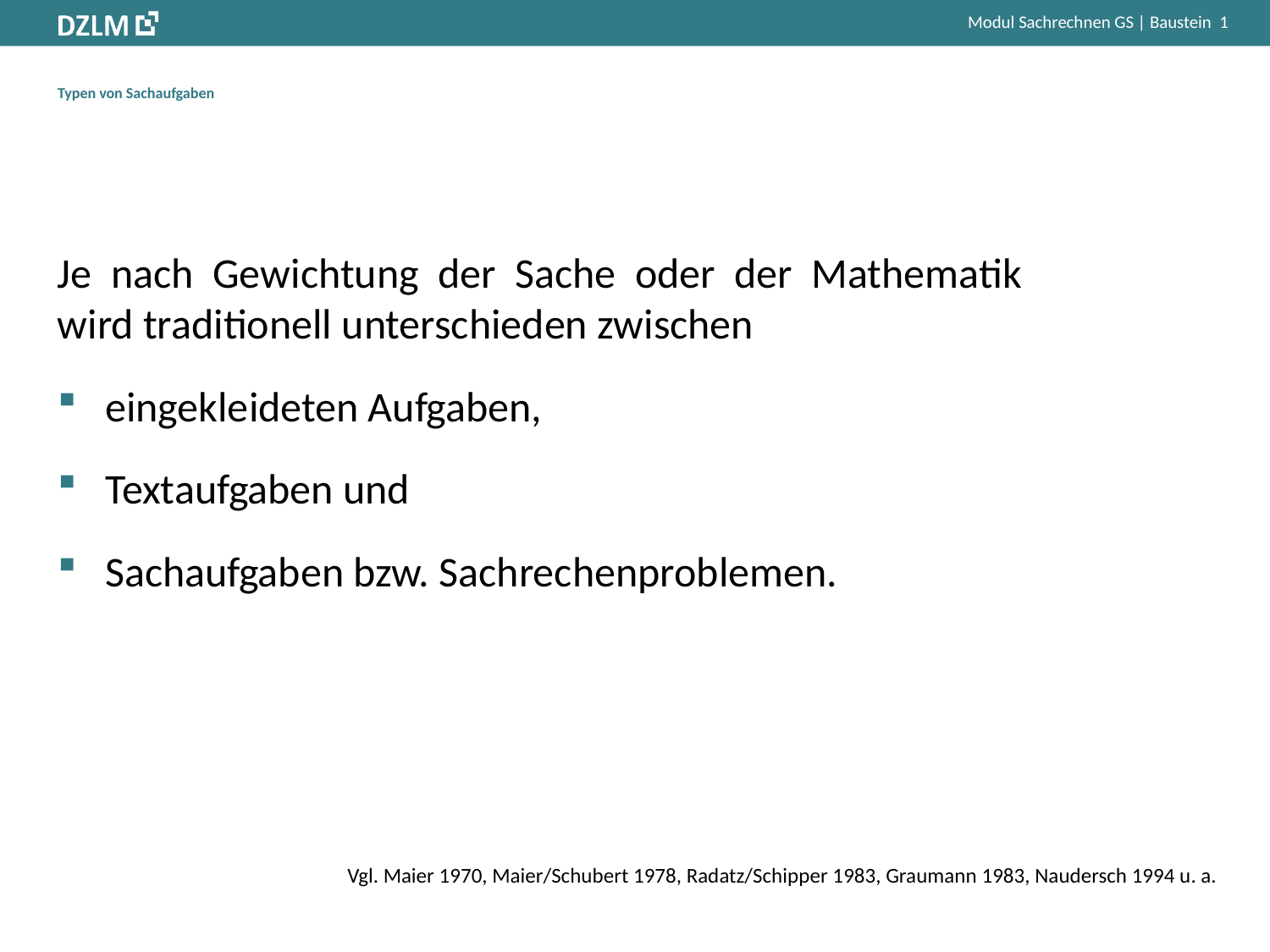

# Typen von Sachaufgaben
Je nach Gewichtung der Sache oder der Mathematik wird traditionell unterschieden zwischen
eingekleideten Aufgaben,
Textaufgaben und
Sachaufgaben bzw. Sachrechenproblemen.

Vgl. Maier 1970, Maier/Schubert 1978, Radatz/Schipper 1983, Graumann 1983, Naudersch 1994 u. a.